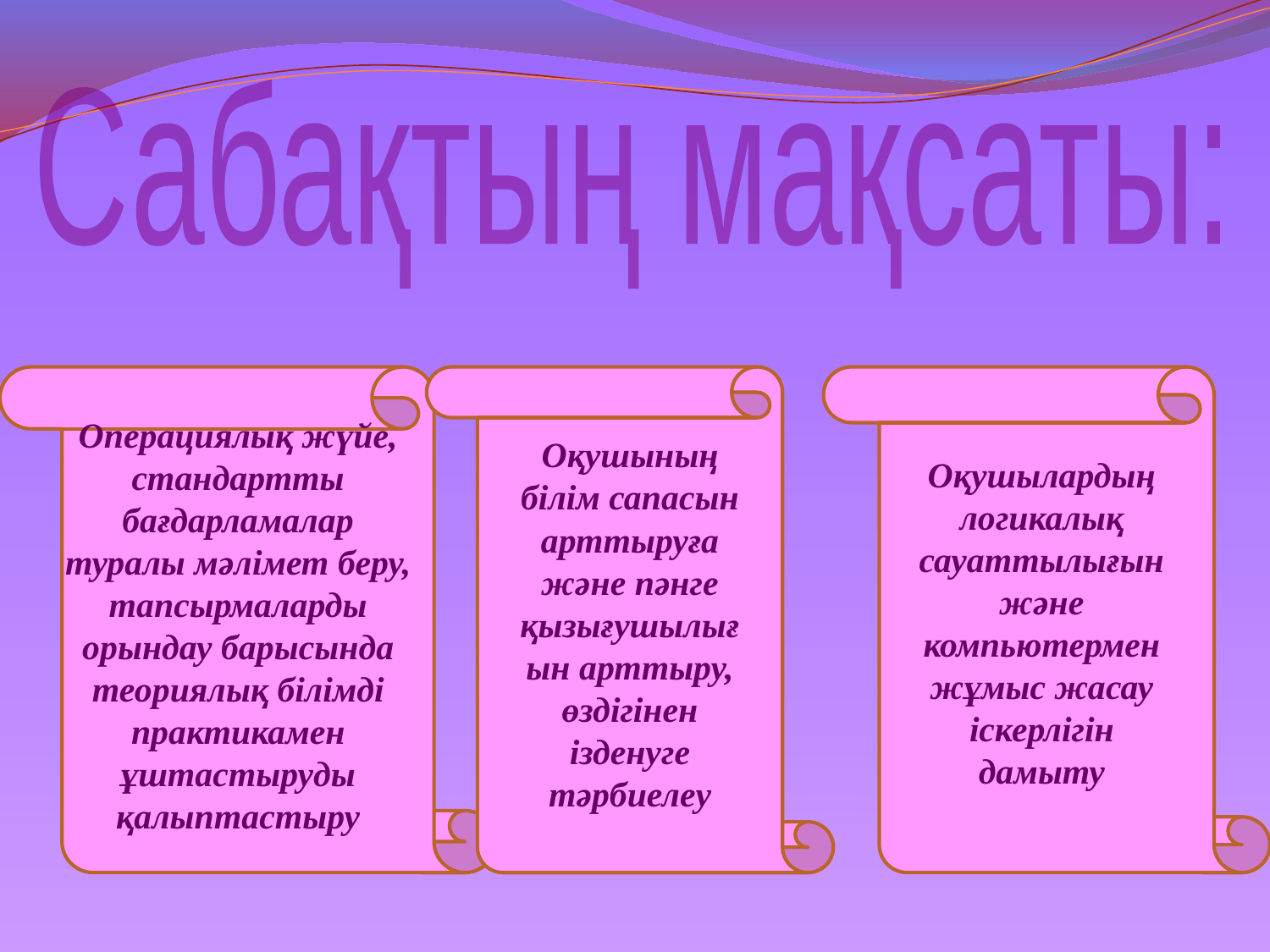

Сабақтың мақсаты:

Операциялық жүйе, стандартты бағдарламалар туралы мәлімет беру, тапсырмаларды орындау барысында теориялық білімді практикамен ұштастыруды қалыптастыру
Оқушының білім сапасын арттыруға және пәнге қызығушылығын арттыру, өздігінен ізденуге тәрбиелеу
Оқушылардың логикалық сауаттылығын және компьютермен жұмыс жасау іскерлігін дамыту